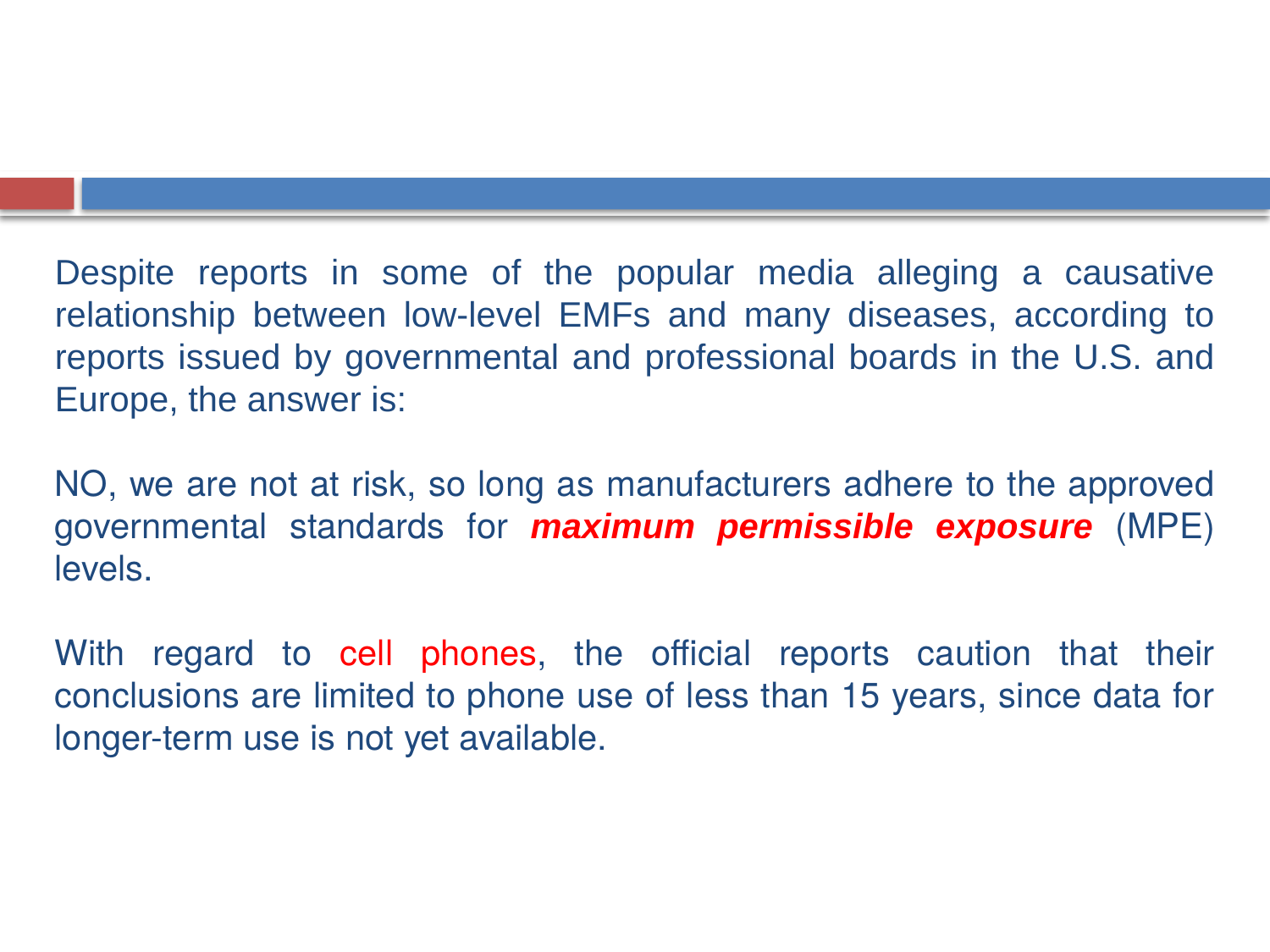

Despite reports in some of the popular media alleging a causative relationship between low-level EMFs and many diseases, according to reports issued by governmental and professional boards in the U.S. and Europe, the answer is:

NO, we are not at risk, so long as manufacturers adhere to the approved governmental standards for maximum permissible exposure (MPE) levels.

With regard to cell phones, the official reports caution that their conclusions are limited to phone use of less than 15 years, since data for longer-term use is not yet available.